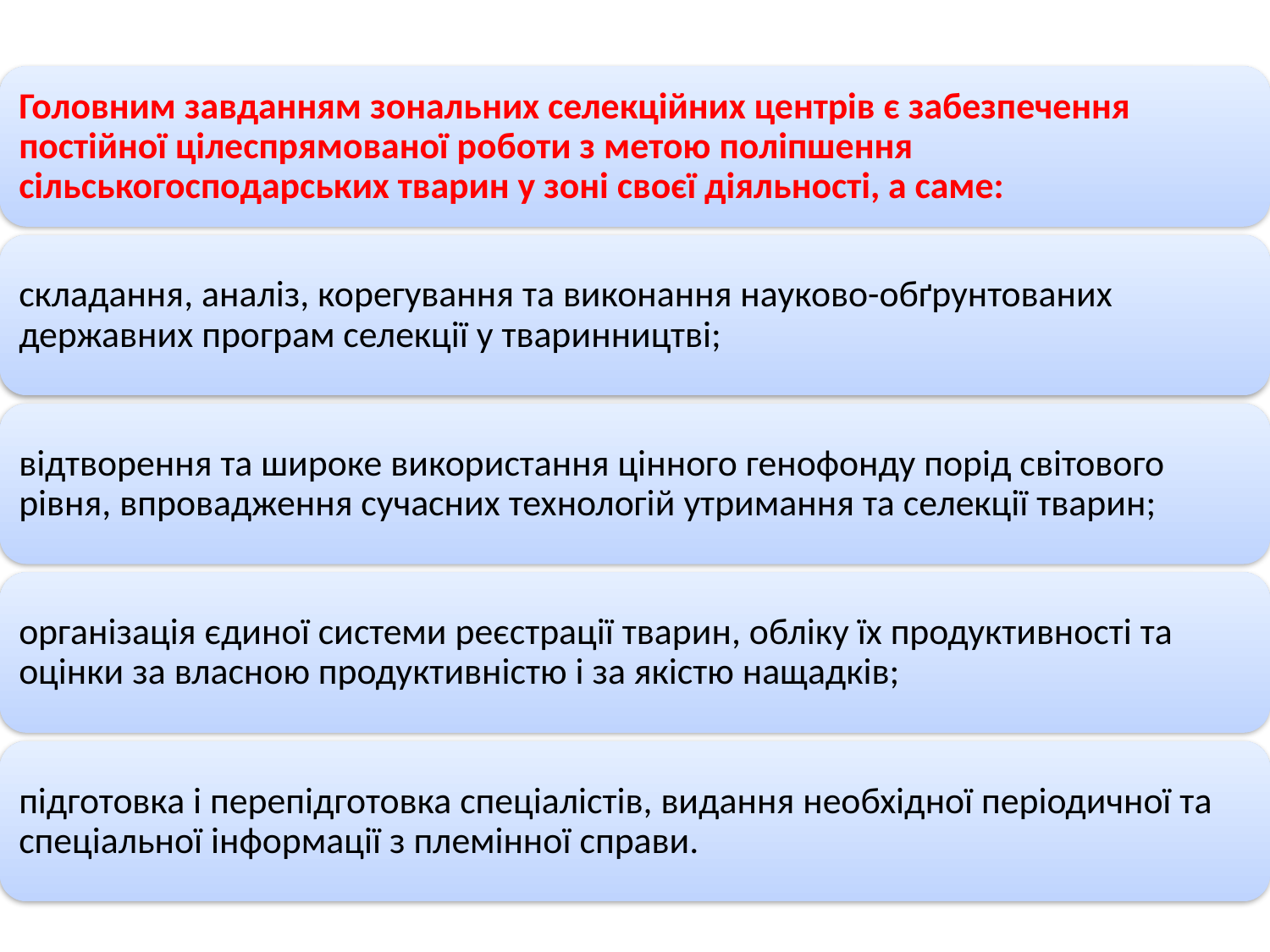

Головним завданням зональних селекційних центрів є забезпечення постійної цілеспрямованої роботи з метою поліпшення сільськогосподарських тварин у зоні своєї діяльності, а саме:
складання, аналіз, корегування та виконання науково-обґрунтованих державних програм селекції у тваринництві;
відтворення та широке використання цінного генофонду порід світового рівня, впровадження сучасних технологій утримання та селекції тварин;
організація єдиної системи реєстрації тварин, обліку їх продуктивності та оцінки за власною продуктивністю і за якістю нащадків;
підготовка і перепідготовка спеціалістів, видання необхідної періодичної та спеціальної інформації з племінної справи.